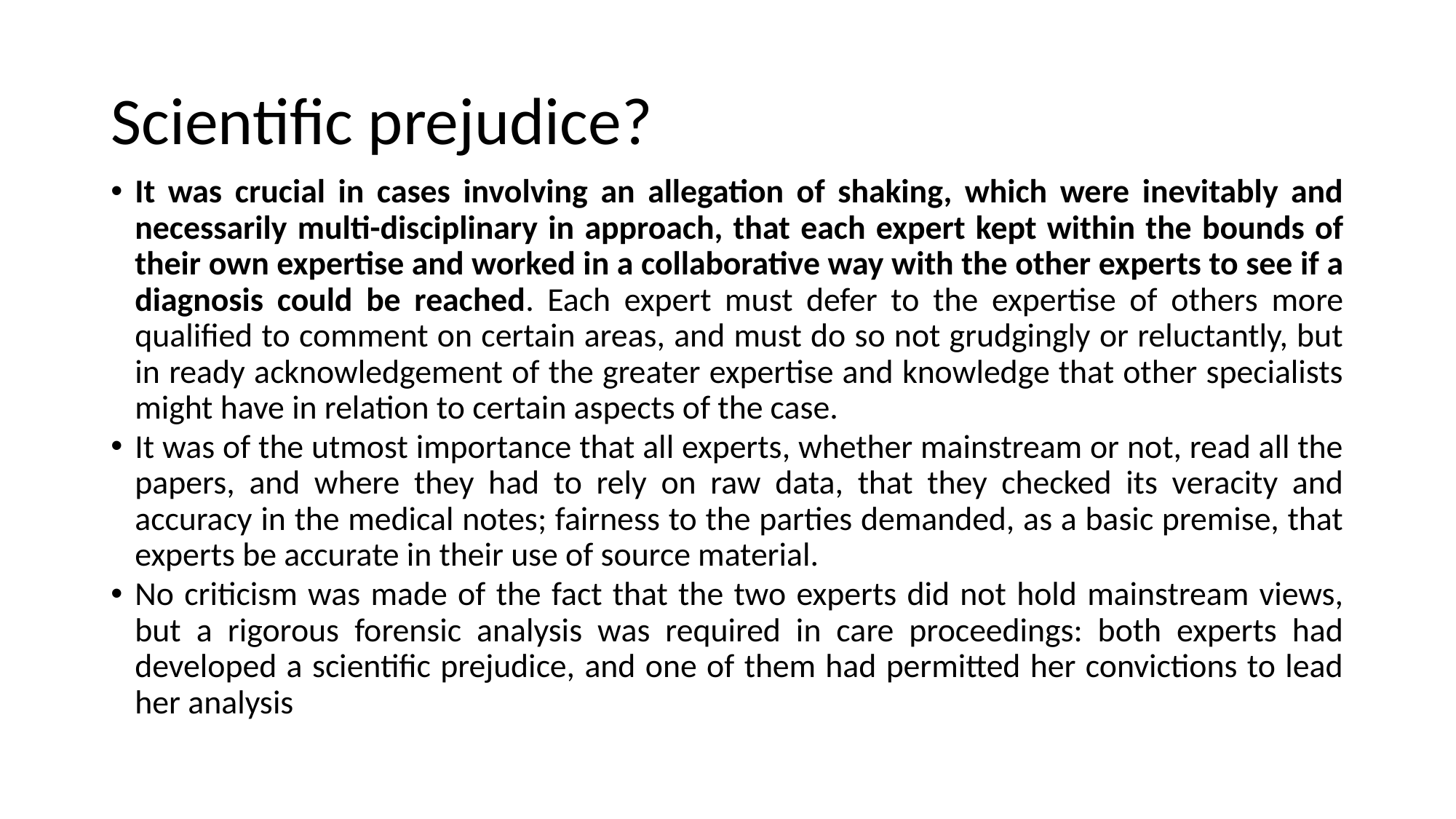

# Scientific prejudice?
It was crucial in cases involving an allegation of shaking, which were inevitably and necessarily multi-disciplinary in approach, that each expert kept within the bounds of their own expertise and worked in a collaborative way with the other experts to see if a diagnosis could be reached. Each expert must defer to the expertise of others more qualified to comment on certain areas, and must do so not grudgingly or reluctantly, but in ready acknowledgement of the greater expertise and knowledge that other specialists might have in relation to certain aspects of the case.
It was of the utmost importance that all experts, whether mainstream or not, read all the papers, and where they had to rely on raw data, that they checked its veracity and accuracy in the medical notes; fairness to the parties demanded, as a basic premise, that experts be accurate in their use of source material.
No criticism was made of the fact that the two experts did not hold mainstream views, but a rigorous forensic analysis was required in care proceedings: both experts had developed a scientific prejudice, and one of them had permitted her convictions to lead her analysis